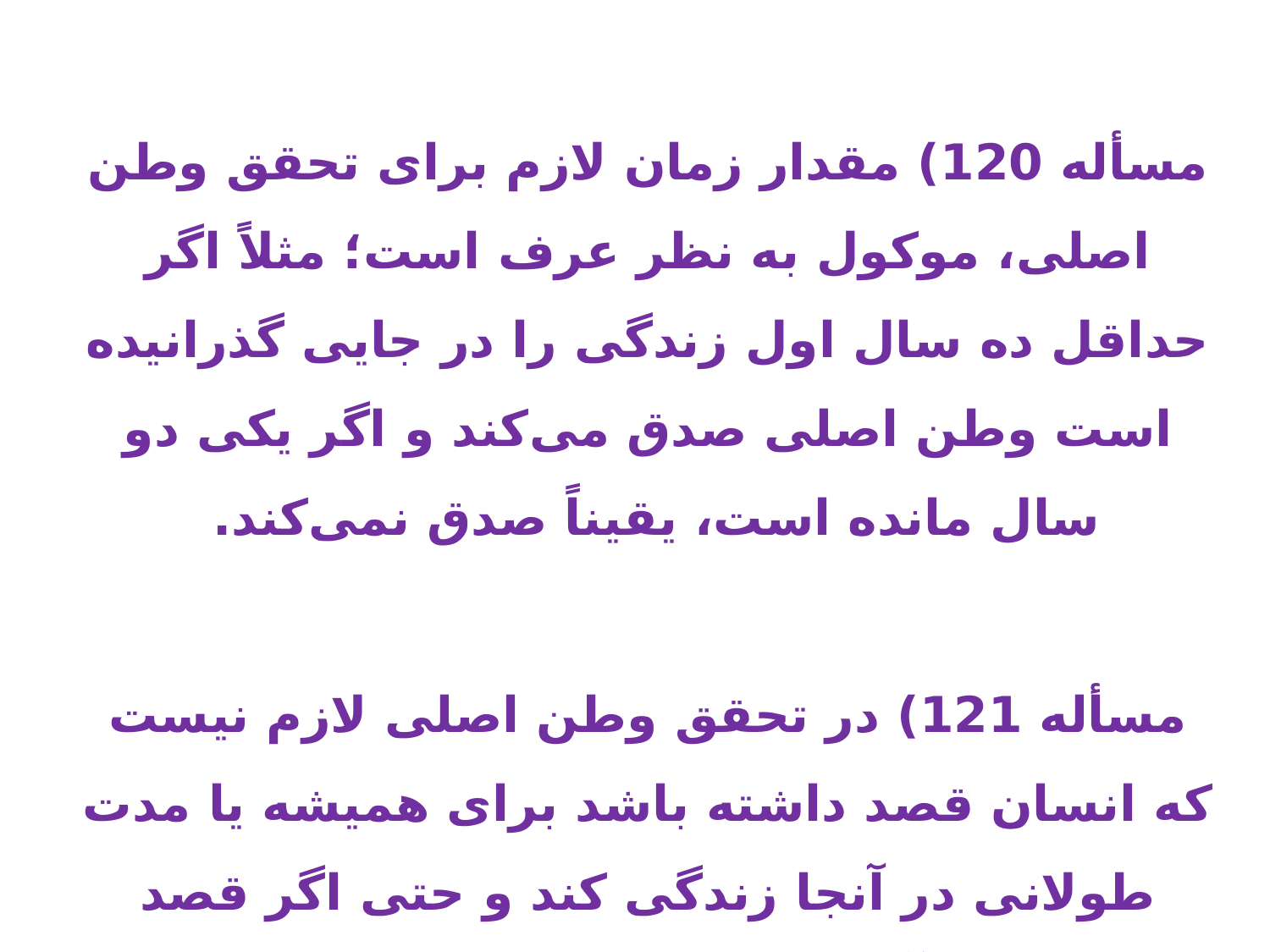

مسأله 120) مقدار زمان لازم برای تحقق وطن اصلی، موکول به نظر عرف است؛ مثلاً اگر حداقل ده سال اول زندگی را در جایی گذرانیده است وطن اصلی صدق می‌کند و اگر یکی دو سال مانده است، یقیناً صدق نمی‌کند.

مسأله 121) در تحقق وطن اصلی لازم نیست که انسان قصد داشته باشد برای همیشه یا مدت طولانی در آنجا زندگی کند و حتی اگر قصد نماندن در آنجا را داشته باشد، همچنان وطن اصلی صدق می کند.